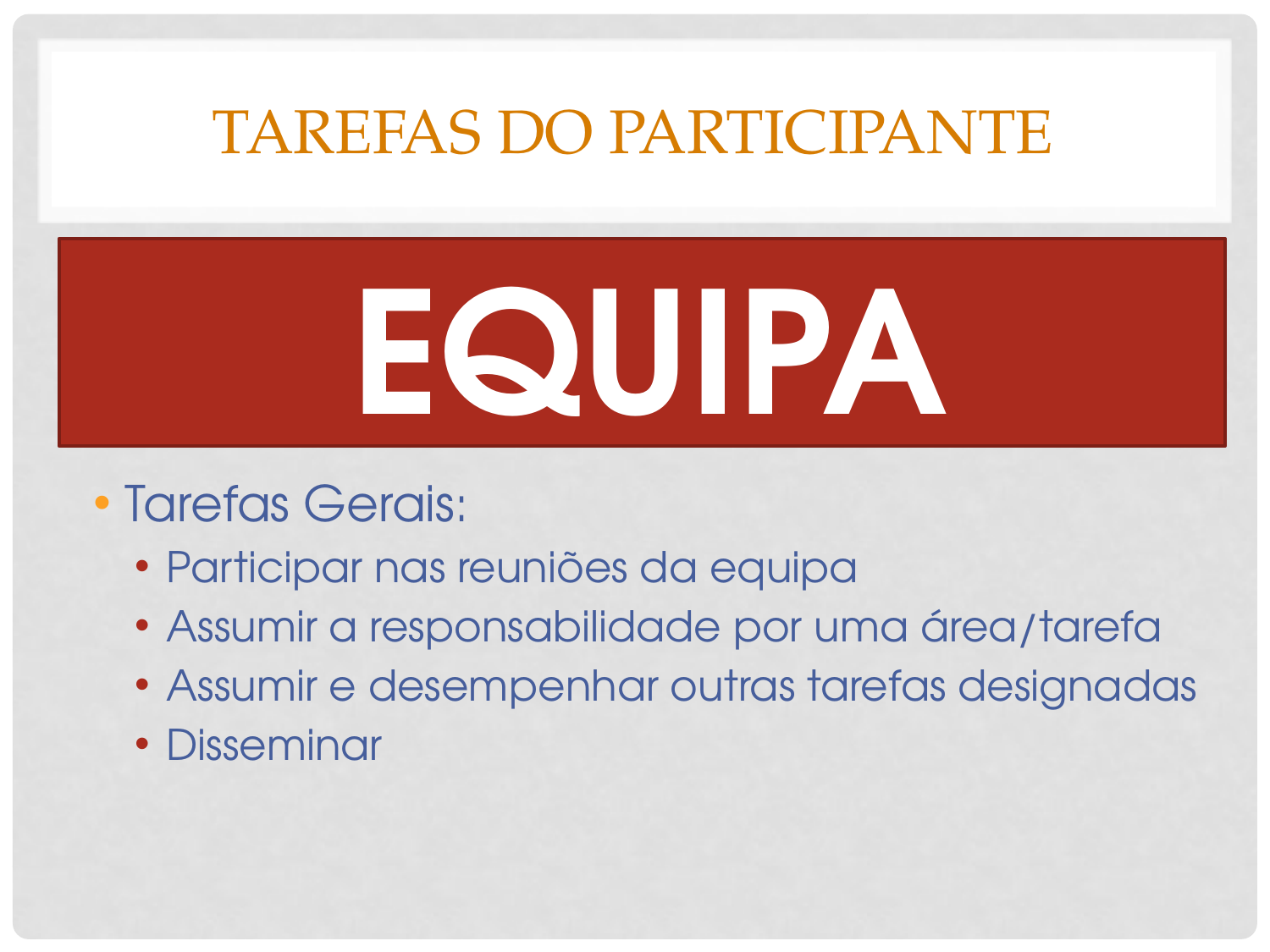

# Tarefas do participante
EQUIPA
Tarefas Gerais:
Participar nas reuniões da equipa
Assumir a responsabilidade por uma área/tarefa
Assumir e desempenhar outras tarefas designadas
Disseminar